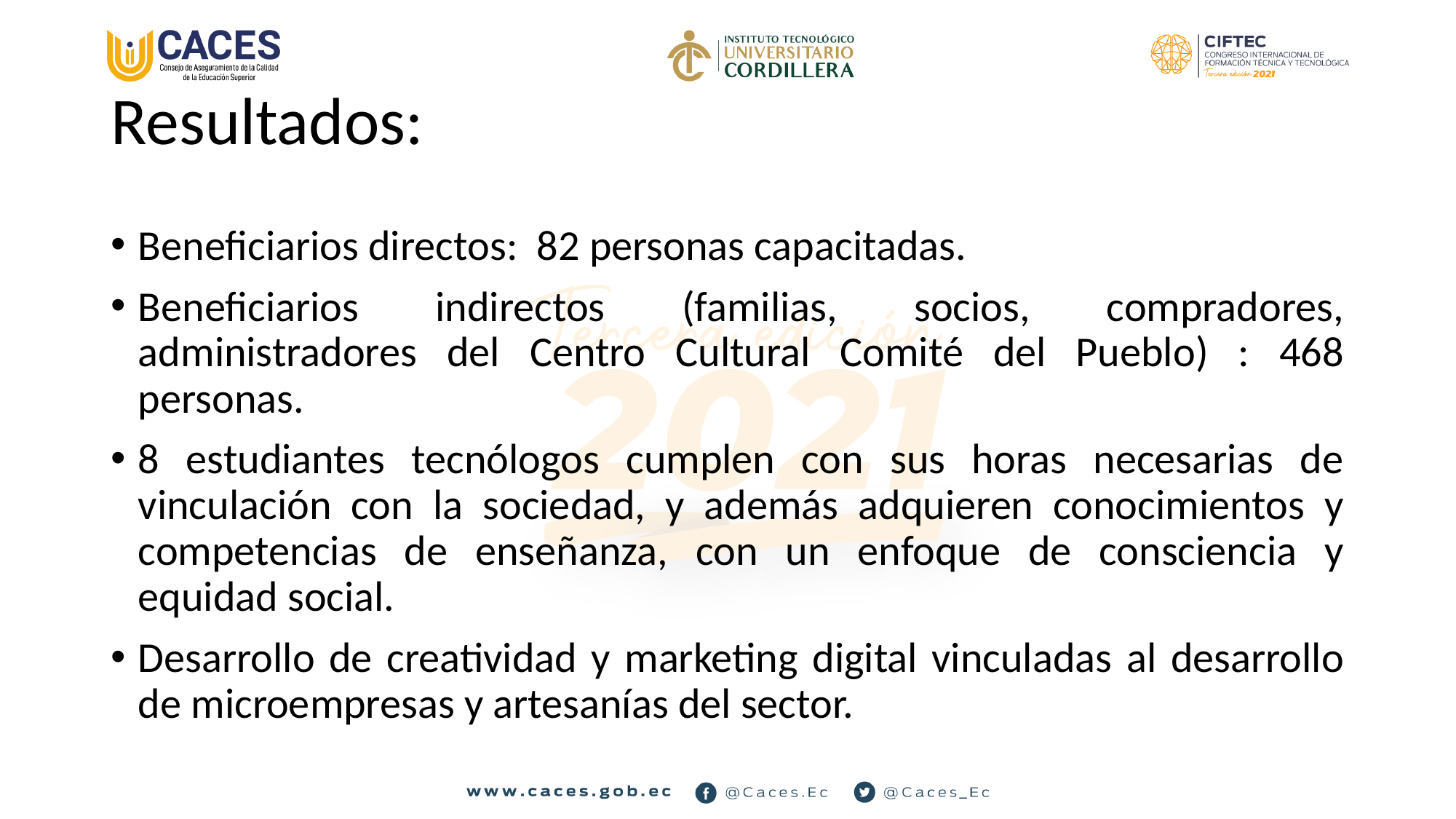

# Resultados:
Beneficiarios directos:  82 personas capacitadas.
Beneficiarios indirectos (familias, socios, compradores, administradores del Centro Cultural Comité del Pueblo) : 468 personas.
8 estudiantes tecnólogos cumplen con sus horas necesarias de vinculación con la sociedad, y además adquieren conocimientos y competencias de enseñanza, con un enfoque de consciencia y equidad social.
Desarrollo de creatividad y marketing digital vinculadas al desarrollo de microempresas y artesanías del sector.